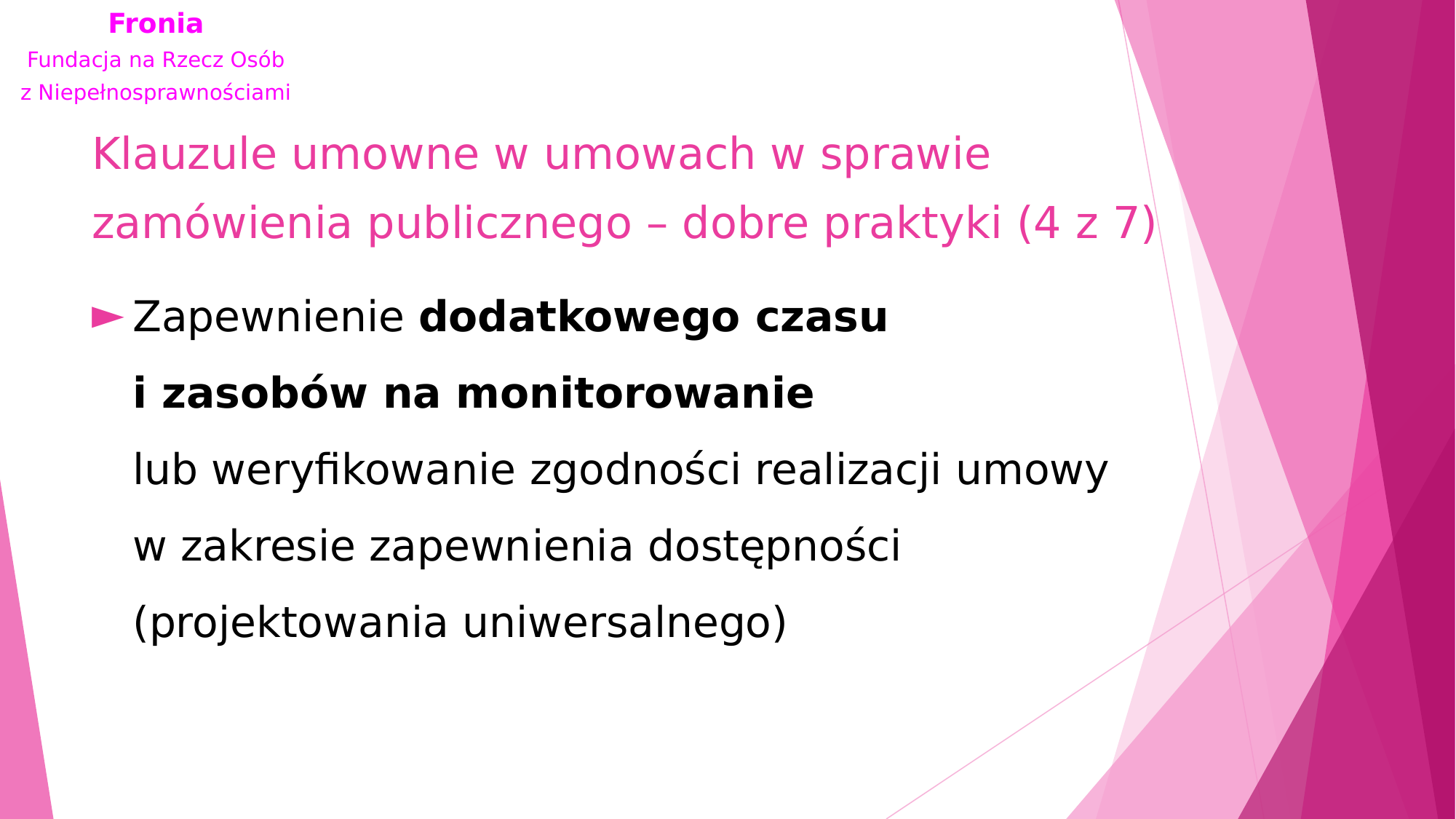

# Klauzule umowne w umowach w sprawie zamówienia publicznego – dobre praktyki (4 z 7)
Zapewnienie dodatkowego czasu i zasobów na monitorowanie lub weryfikowanie zgodności realizacji umowy w zakresie zapewnienia dostępności (projektowania uniwersalnego)